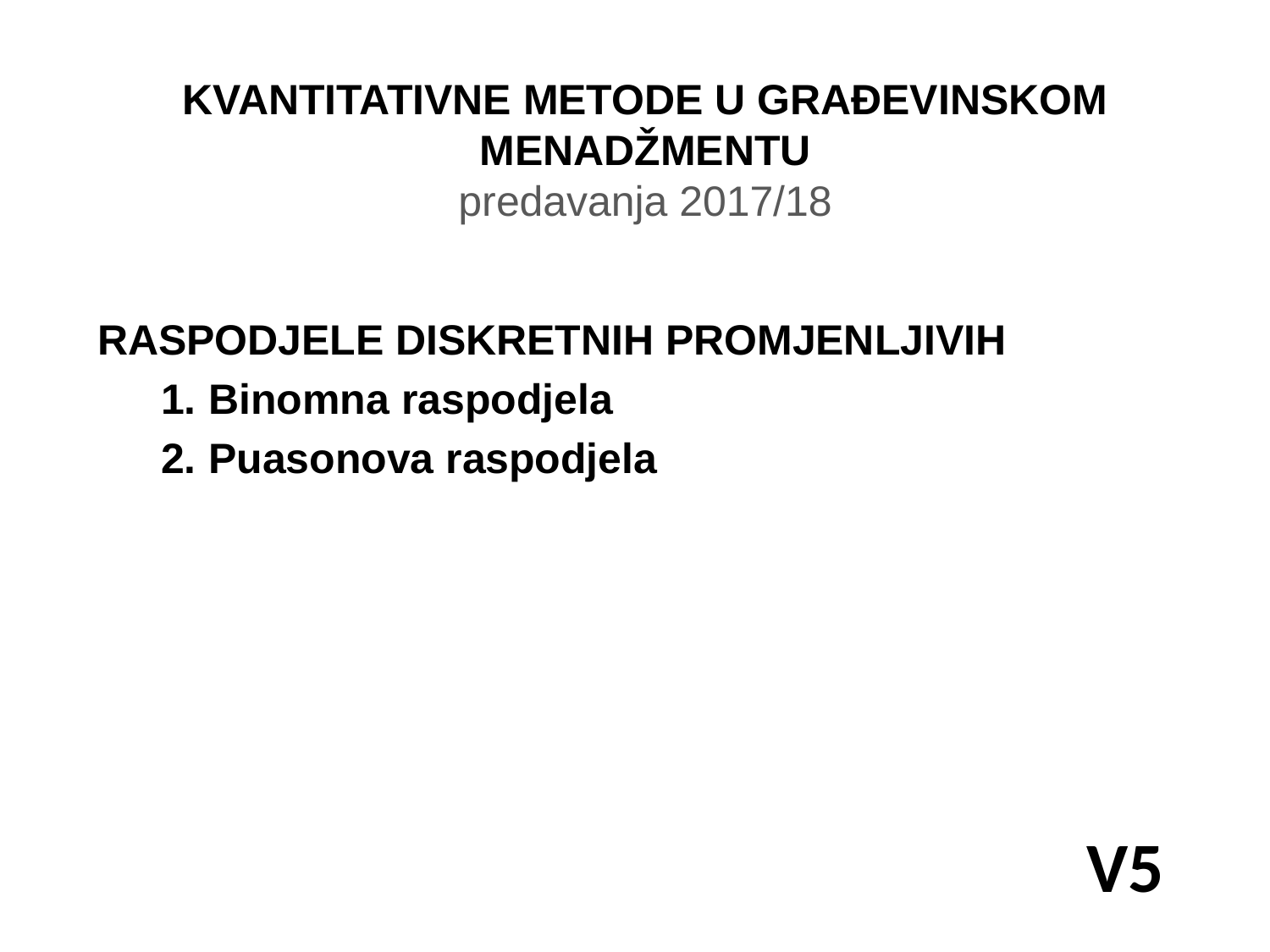

KVANTITATIVNE METODE U GRAĐEVINSKOM MENADŽMENTU
predavanja 2017/18
RASPODJELE DISKRETNIH PROMJENLJIVIH
Binomna raspodjela
Puasonova raspodjela
V5